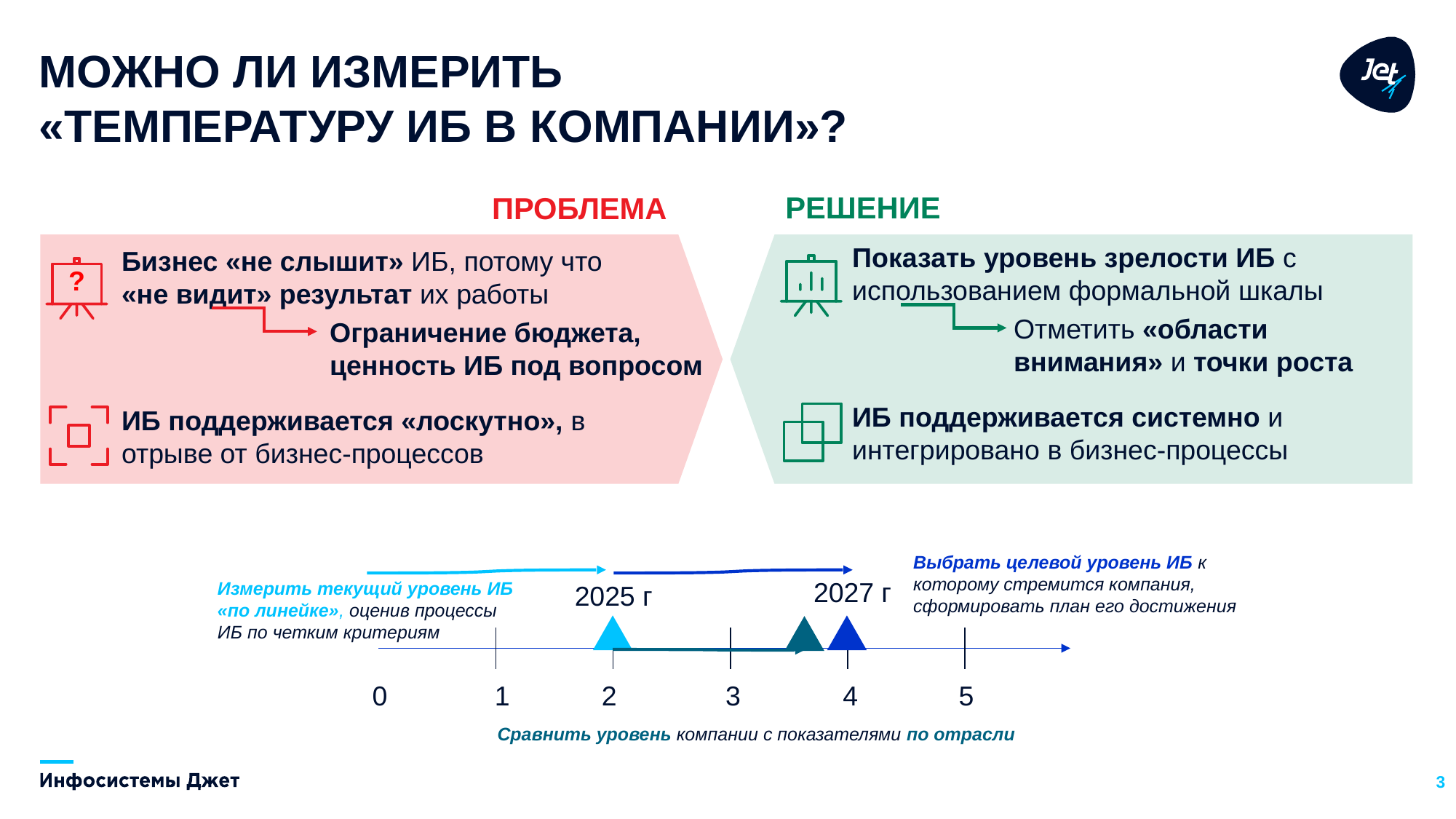

# Можно ли измерить «температуру ИБ в компании»?
РЕШЕНИЕ
ПРОБЛЕМА

Бизнес «не слышит» ИБ, потому что
«не видит» результат их работы
?

Ограничение бюджета, ценность ИБ под вопросом
ИБ поддерживается «лоскутно», в отрыве от бизнес-процессов

Показать уровень зрелости ИБ с использованием формальной шкалы

Отметить «области внимания» и точки роста
ИБ поддерживается системно и интегрировано в бизнес-процессы

Выбрать целевой уровень ИБ к которому стремится компания, сформировать план его достижения
2027 г
Измерить текущий уровень ИБ «по линейке», оценив процессы ИБ по четким критериям
2025 г

0
1
2
3
4
5
Сравнить уровень компании с показателями по отрасли
|  |  |  |  |  |  |
| --- | --- | --- | --- | --- | --- |